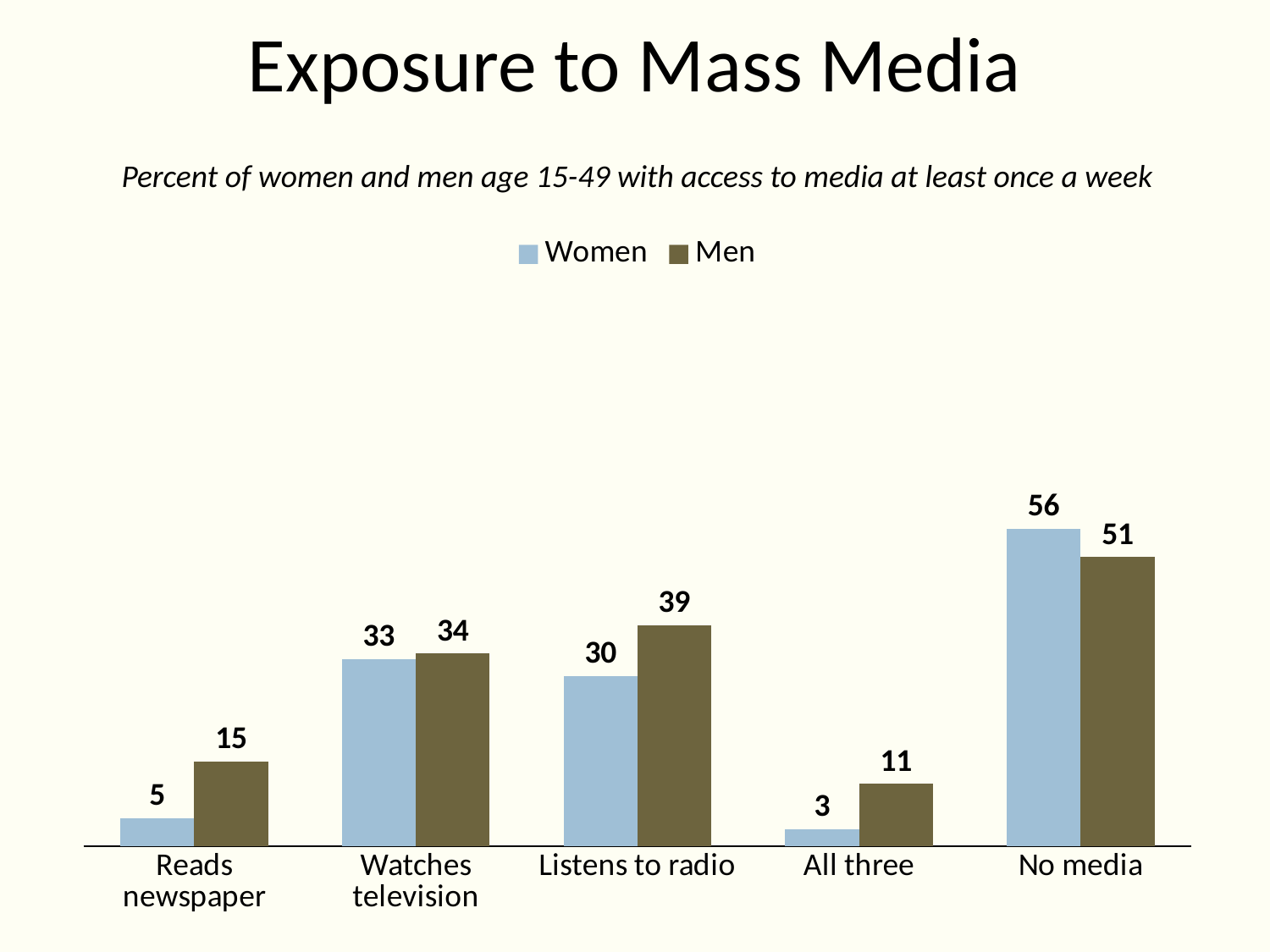

# Exposure to Mass Media
Percent of women and men age 15-49 with access to media at least once a week

### Chart

| Category | Women | Men |
|---|---|---|
| Reads newspaper | 5.0 | 15.0 |
| Watches television | 33.0 | 34.0 |
| Listens to radio | 30.0 | 39.0 |
| All three | 3.0 | 11.0 |
| No media | 56.0 | 51.0 |